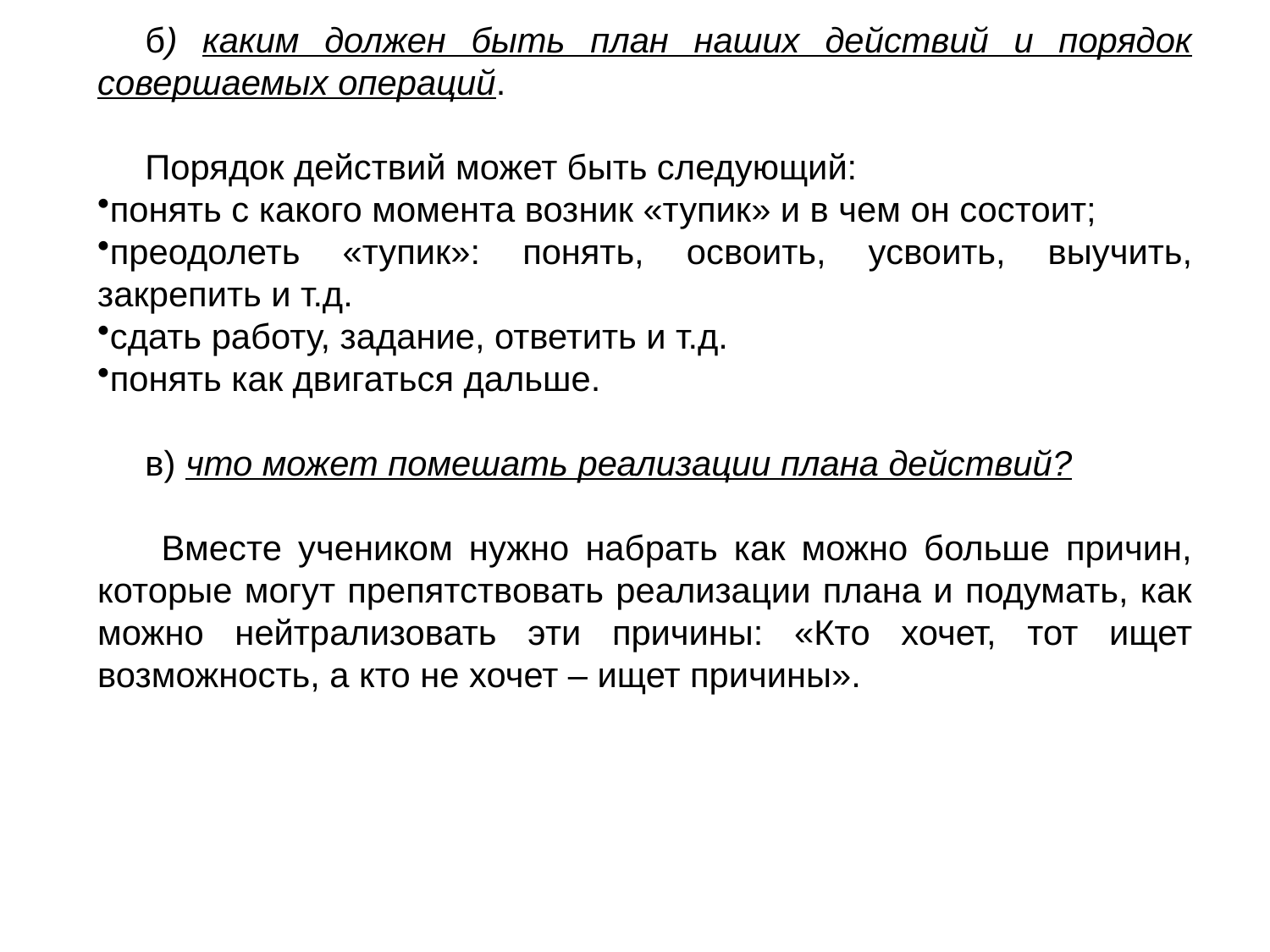

б) каким должен быть план наших действий и порядок совершаемых операций.

Порядок действий может быть следующий:
понять с какого момента возник «тупик» и в чем он состоит;
преодолеть «тупик»: понять, освоить, усвоить, выучить, закрепить и т.д.
сдать работу, задание, ответить и т.д.
понять как двигаться дальше.

в) что может помешать реализации плана действий?

 Вместе учеником нужно набрать как можно больше причин, которые могут препятствовать реализации плана и подумать, как можно нейтрализовать эти причины: «Кто хочет, тот ищет возможность, а кто не хочет – ищет причины».